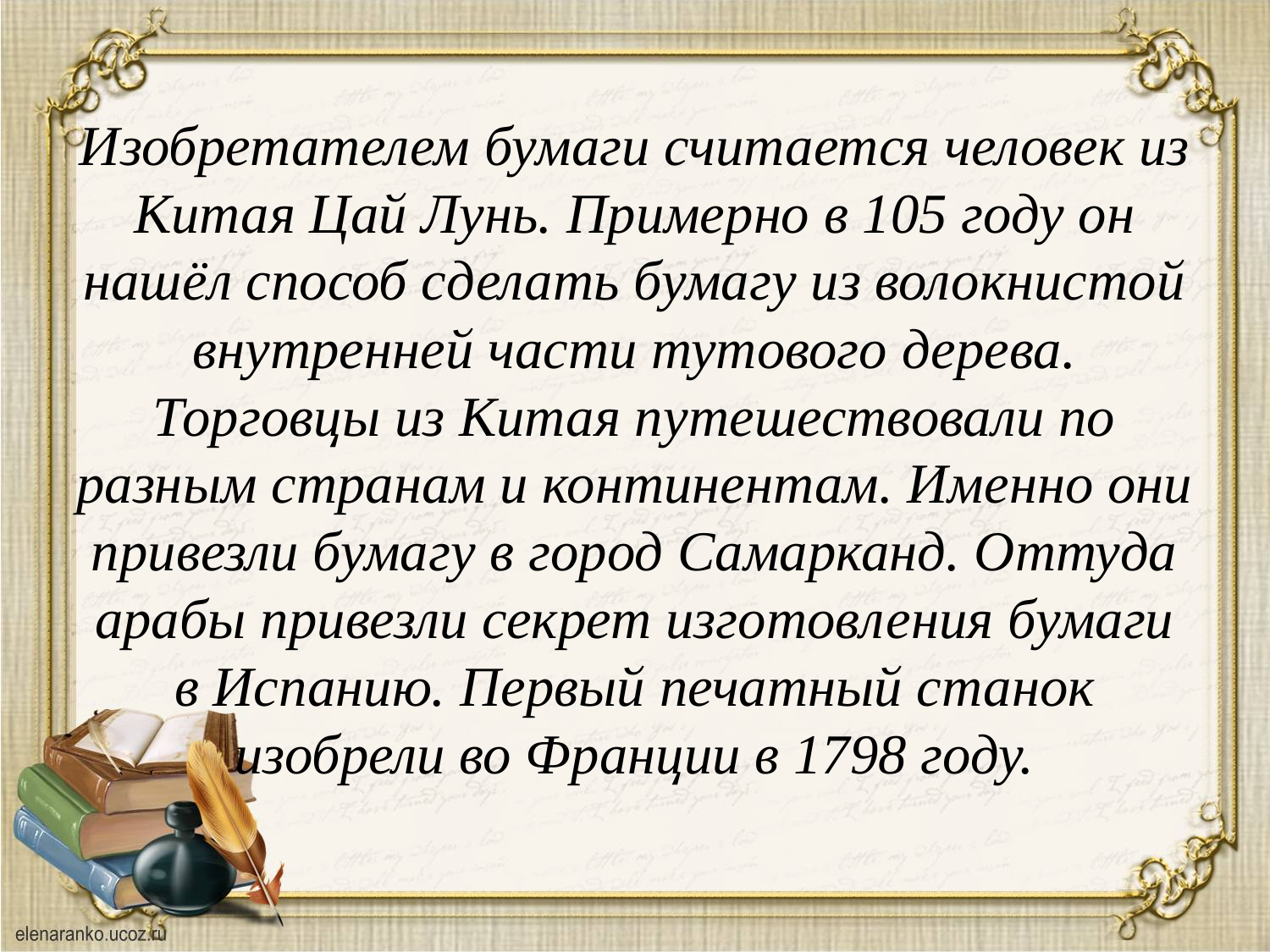

# Изобретателем бумаги считается человек из Китая Цай Лунь. Примерно в 105 году он нашёл способ сделать бумагу из волокнистой внутренней части тутового дерева. Торговцы из Китая путешествовали по разным странам и континентам. Именно они привезли бумагу в город Самарканд. Оттуда арабы привезли секрет изготовления бумаги в Испанию. Первый печатный станок изобрели во Франции в 1798 году.